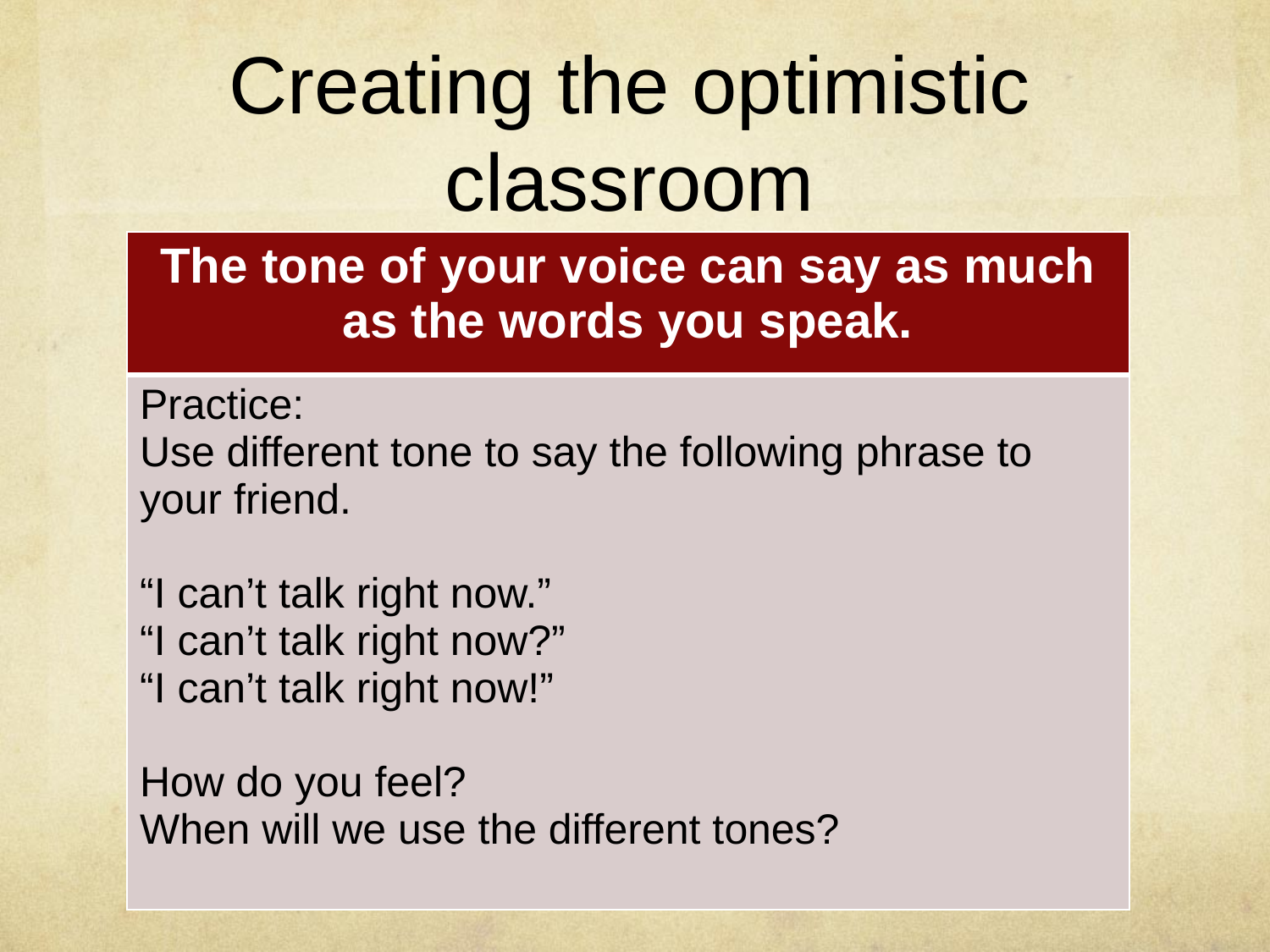

# Creating the optimistic classroom
| The tone of your voice can say as much as the words you speak. |
| --- |
| Practice: Use different tone to say the following phrase to your friend. “I can’t talk right now.” “I can’t talk right now?” “I can’t talk right now!” How do you feel? When will we use the different tones? |